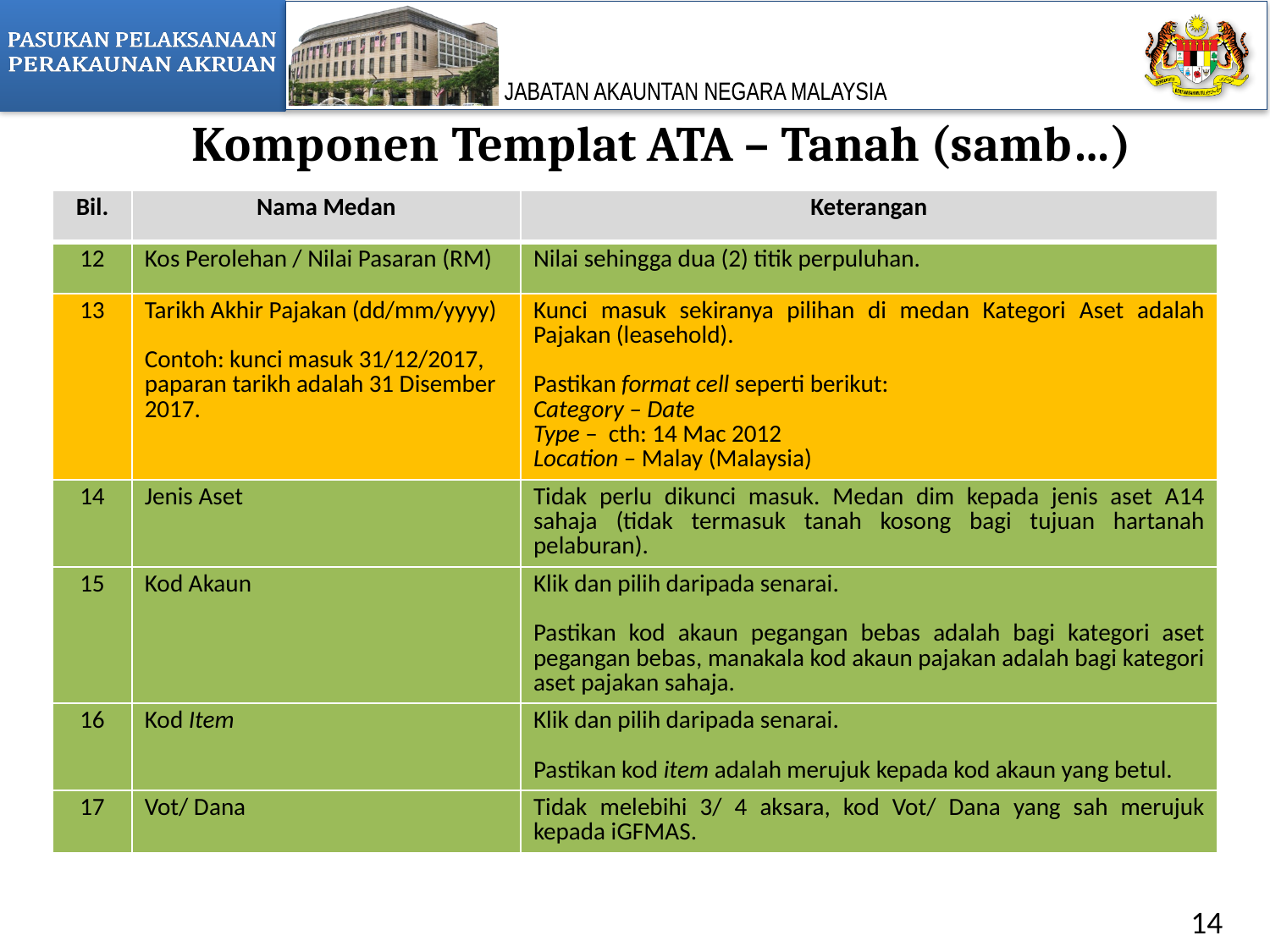

Komponen Templat ATA – Tanah (samb…)
| Bil. | Nama Medan | Keterangan |
| --- | --- | --- |
| 12 | Kos Perolehan / Nilai Pasaran (RM) | Nilai sehingga dua (2) titik perpuluhan. |
| 13 | Tarikh Akhir Pajakan (dd/mm/yyyy) Contoh: kunci masuk 31/12/2017, paparan tarikh adalah 31 Disember 2017. | Kunci masuk sekiranya pilihan di medan Kategori Aset adalah Pajakan (leasehold). Pastikan format cell seperti berikut: Category – Date Type – cth: 14 Mac 2012 Location – Malay (Malaysia) |
| 14 | Jenis Aset | Tidak perlu dikunci masuk. Medan dim kepada jenis aset A14 sahaja (tidak termasuk tanah kosong bagi tujuan hartanah pelaburan). |
| 15 | Kod Akaun | Klik dan pilih daripada senarai. Pastikan kod akaun pegangan bebas adalah bagi kategori aset pegangan bebas, manakala kod akaun pajakan adalah bagi kategori aset pajakan sahaja. |
| 16 | Kod Item | Klik dan pilih daripada senarai. Pastikan kod item adalah merujuk kepada kod akaun yang betul. |
| 17 | Vot/ Dana | Tidak melebihi 3/ 4 aksara, kod Vot/ Dana yang sah merujuk kepada iGFMAS. |
14